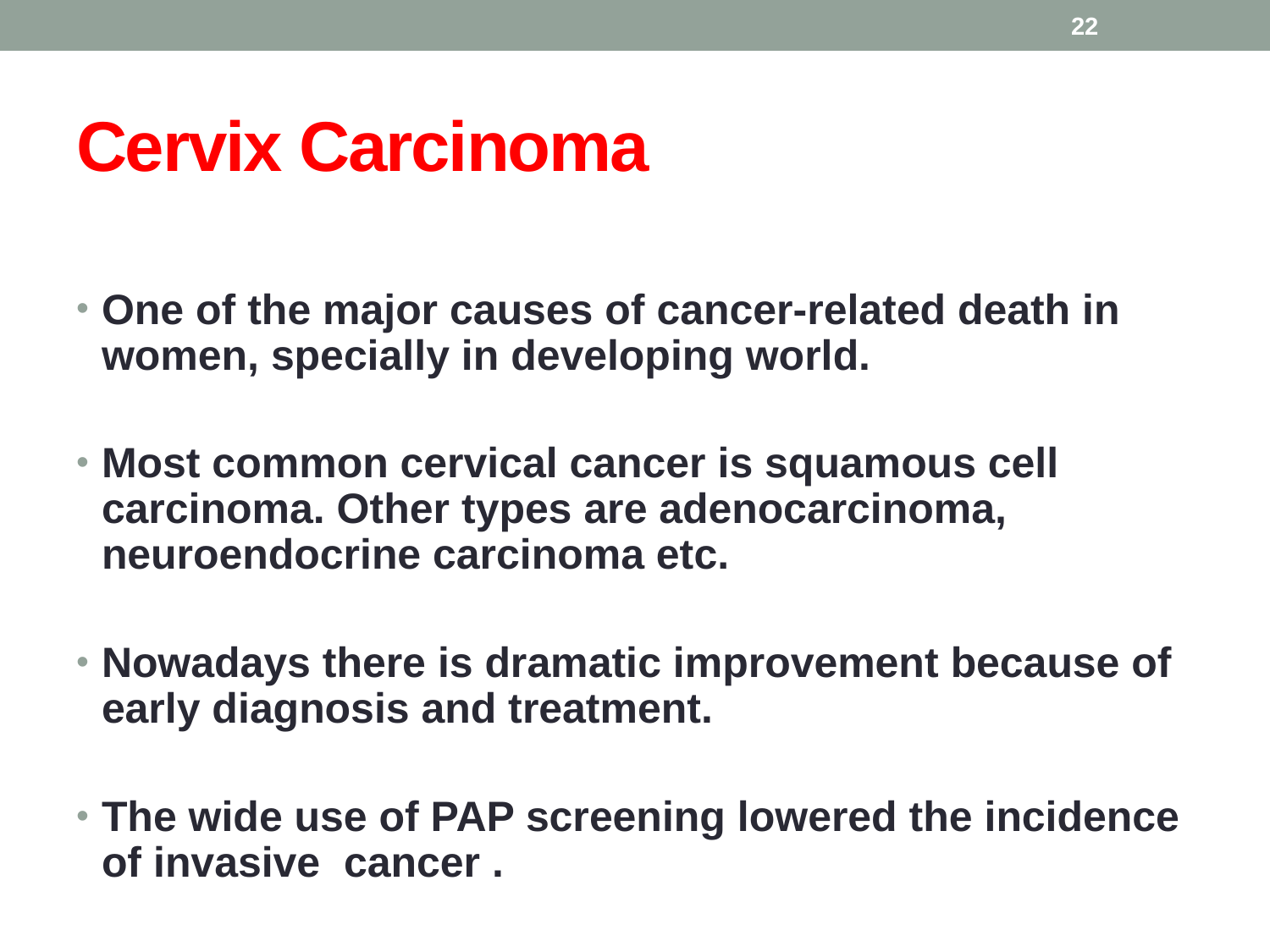

22
# Cervix Carcinoma

One of the major causes of cancer-related death in women, specially in developing world.

Most common cervical cancer is squamous cell carcinoma. Other types are adenocarcinoma, neuroendocrine carcinoma etc.

Nowadays there is dramatic improvement because of early diagnosis and treatment.

The wide use of PAP screening lowered the incidence of invasive  cancer .